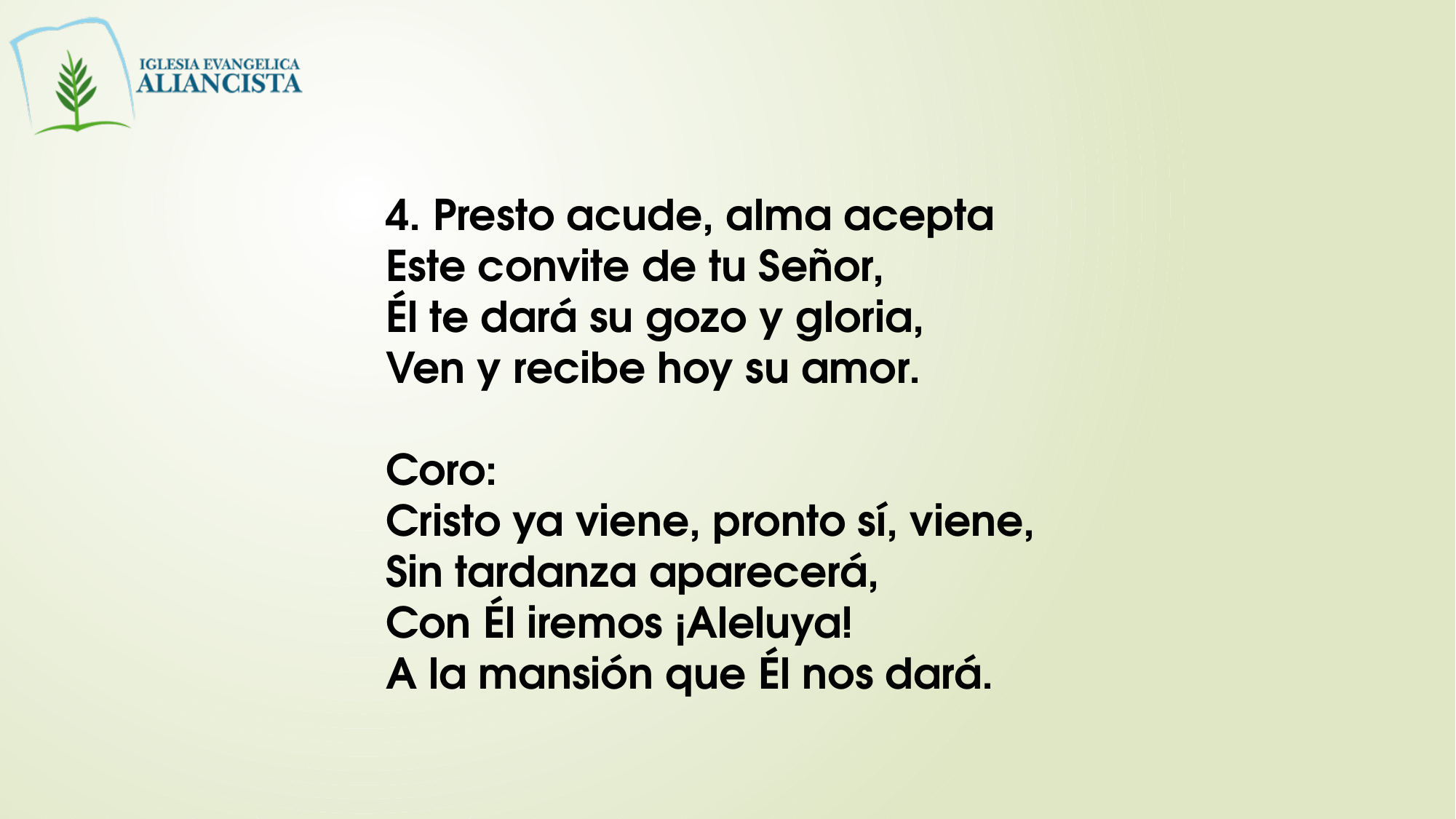

4. Presto acude, alma acepta
Este convite de tu Señor,
Él te dará su gozo y gloria,
Ven y recibe hoy su amor.

Coro:
Cristo ya viene, pronto sí, viene,
Sin tardanza aparecerá,
Con Él iremos ¡Aleluya!
A la mansión que Él nos dará.